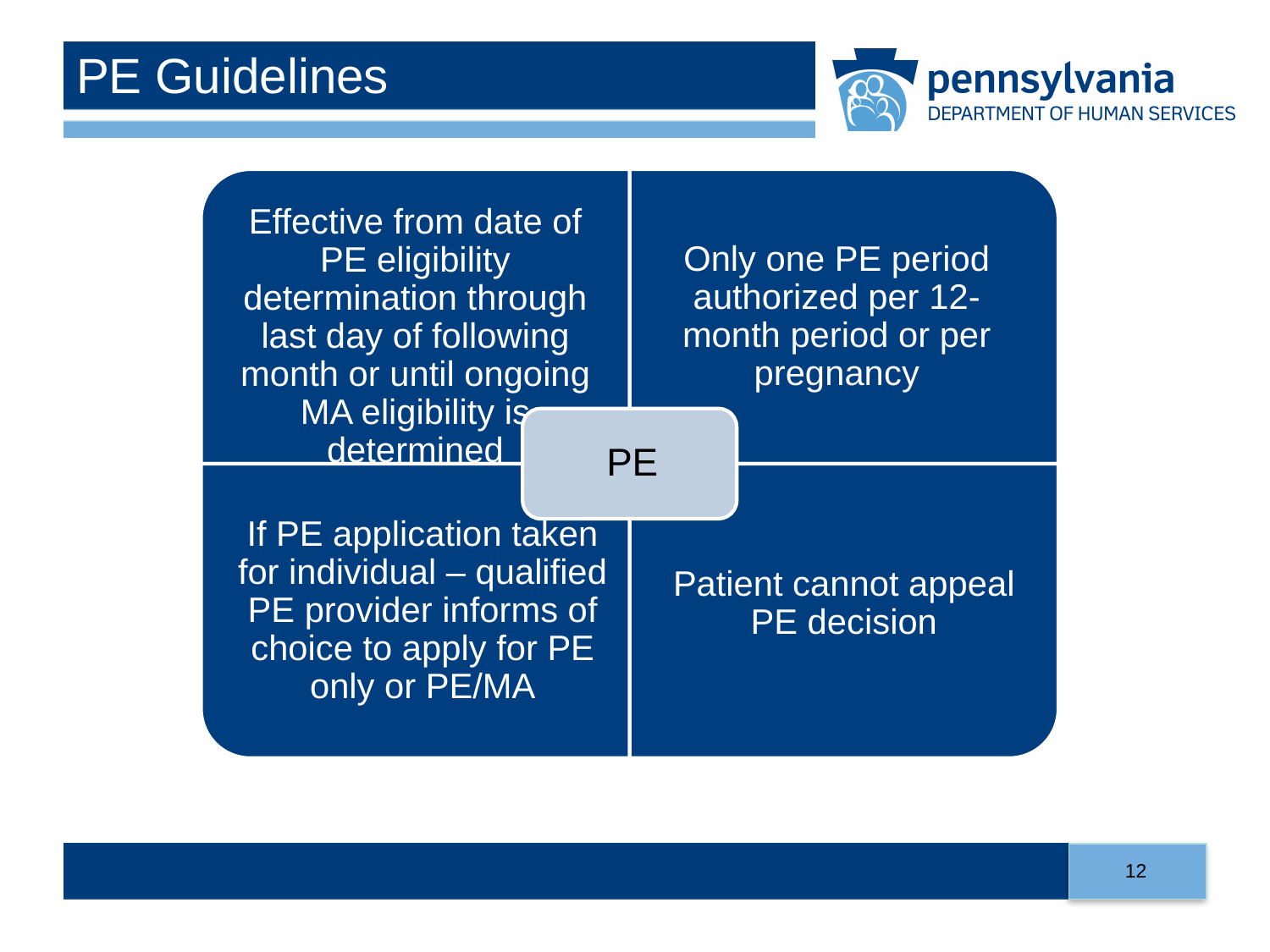

# PE Guidelines
Effective from date of PE eligibility determination through last day of following month or until ongoing MA eligibility is determined
Only one PE period authorized per 12-month period or per pregnancy
If PE application taken for individual – qualified PE provider informs of choice to apply for PE only or PE/MA
Patient cannot appeal PE decision
PE
12